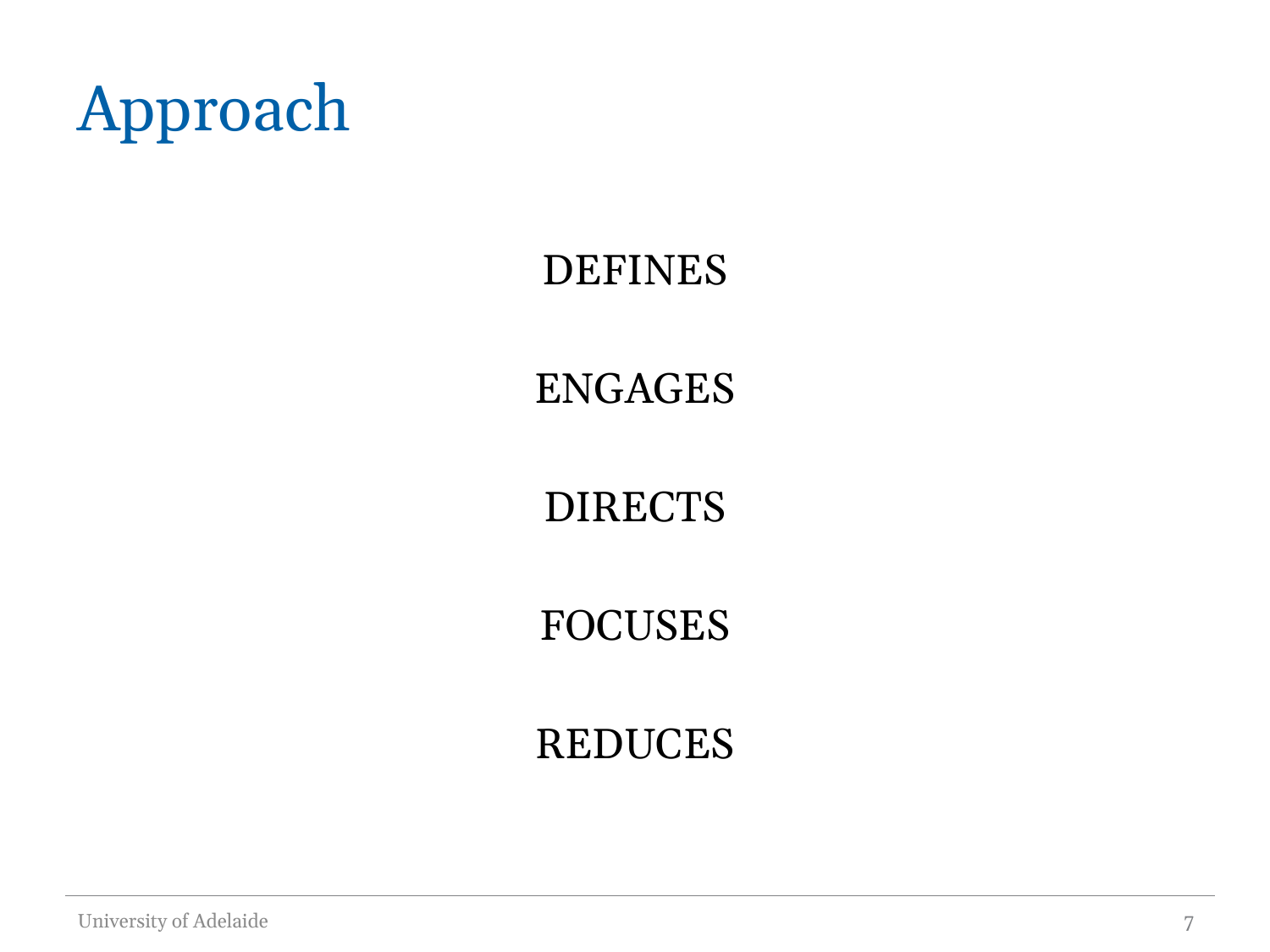

# Approach
DEFINES

ENGAGES

DIRECTS

FOCUSES

REDUCES
University of Adelaide
7